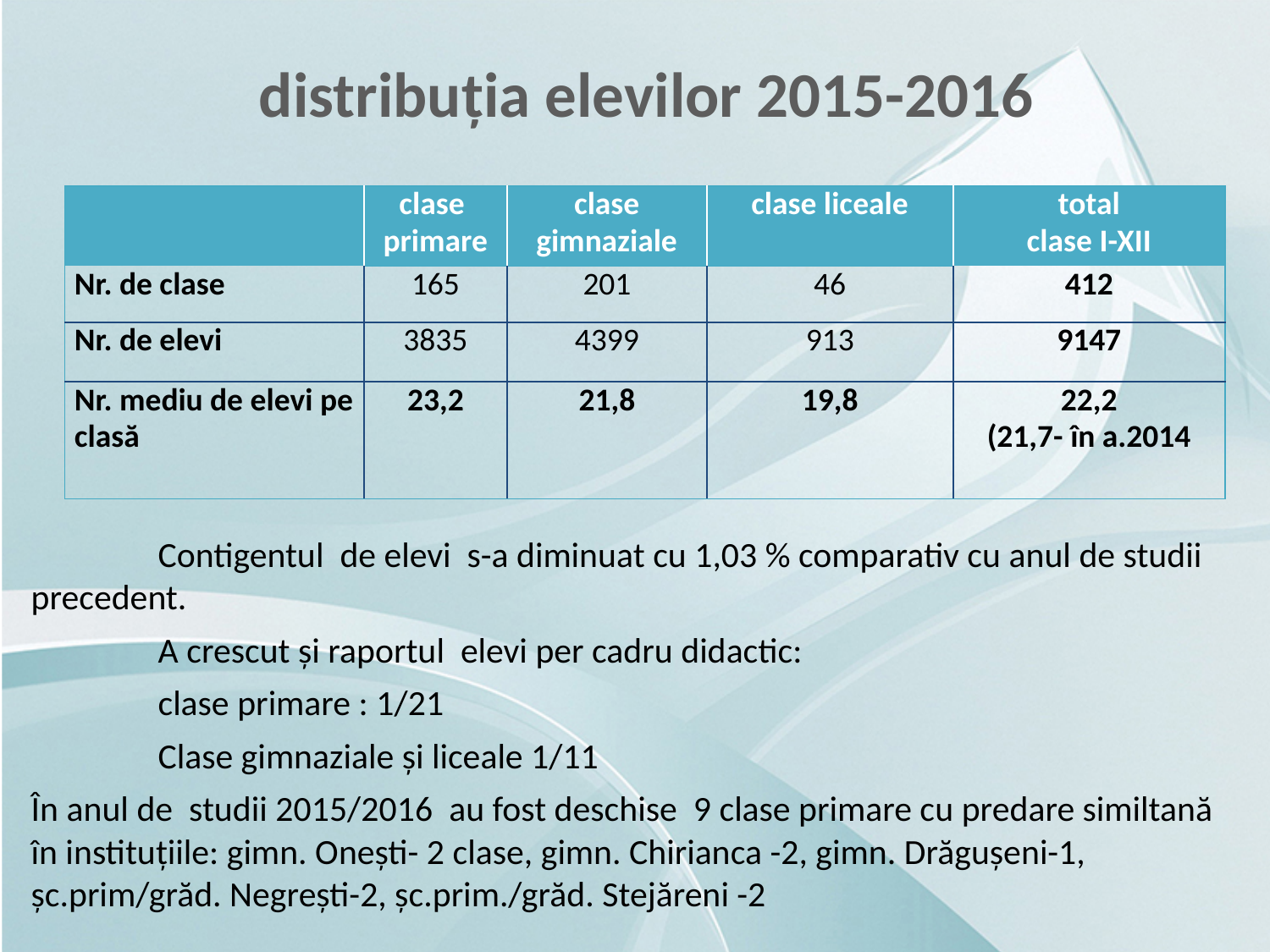

distribuţia elevilor 2015-2016
|  | clase primare | clase gimnaziale | clase liceale | total clase I-XII |
| --- | --- | --- | --- | --- |
| Nr. de clase | 165 | 201 | 46 | 412 |
| Nr. de elevi | 3835 | 4399 | 913 | 9147 |
| Nr. mediu de elevi pe clasă | 23,2 | 21,8 | 19,8 | 22,2 (21,7- în a.2014 |
 	Contigentul  de elevi  s-a diminuat cu 1,03 % comparativ cu anul de studii precedent.
 	A crescut și raportul  elevi per cadru didactic:
	clase primare : 1/21
	Clase gimnaziale și liceale 1/11
În anul de  studii 2015/2016  au fost deschise  9 clase primare cu predare similtană în instituțiile: gimn. Onești- 2 clase, gimn. Chirianca -2, gimn. Drăgușeni-1, șc.prim/grăd. Negrești-2, șc.prim./grăd. Stejăreni -2